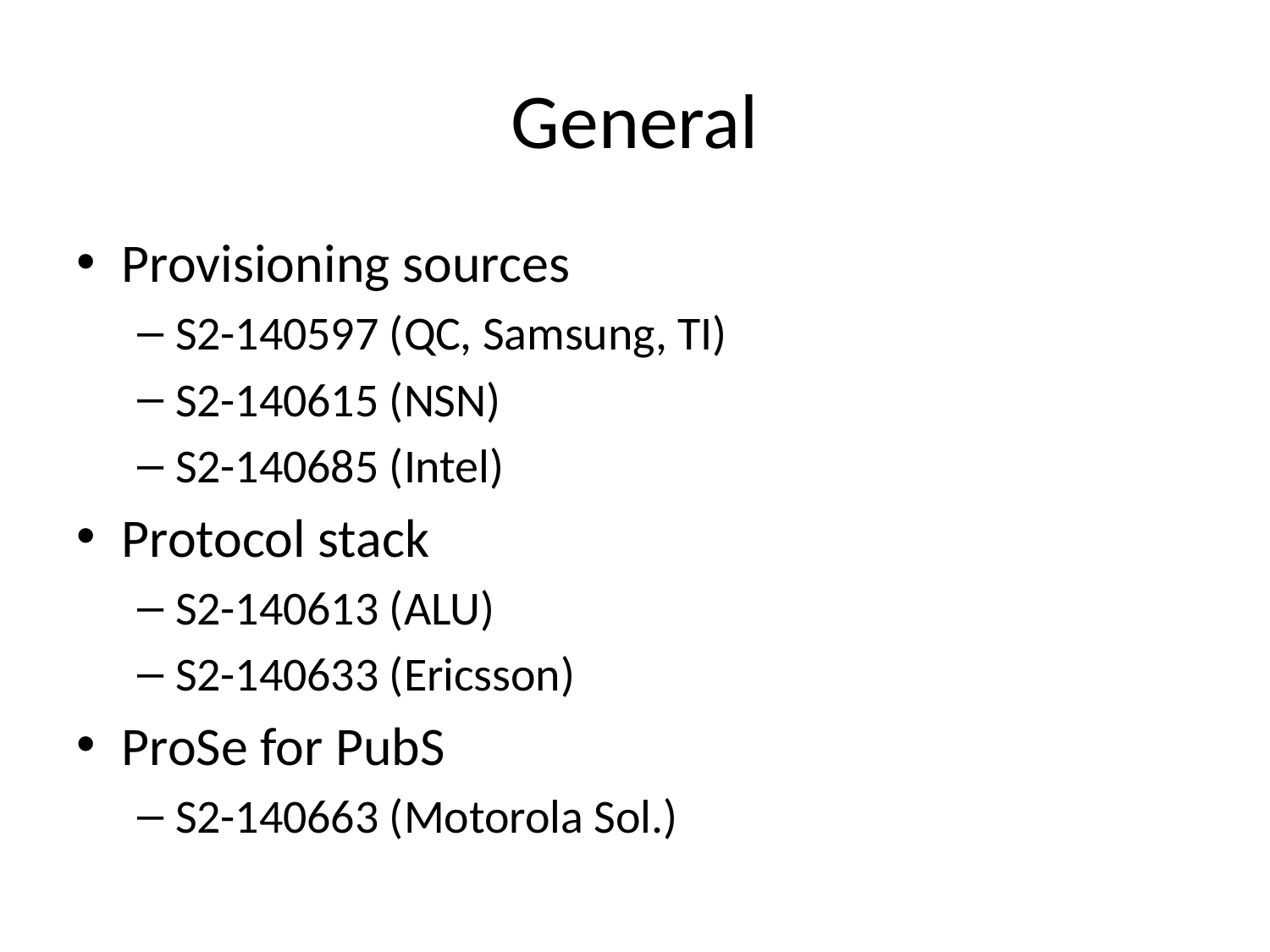

# General
Provisioning sources
S2-140597 (QC, Samsung, TI)
S2-140615 (NSN)
S2-140685 (Intel)
Protocol stack
S2-140613 (ALU)
S2-140633 (Ericsson)
ProSe for PubS
S2-140663 (Motorola Sol.)